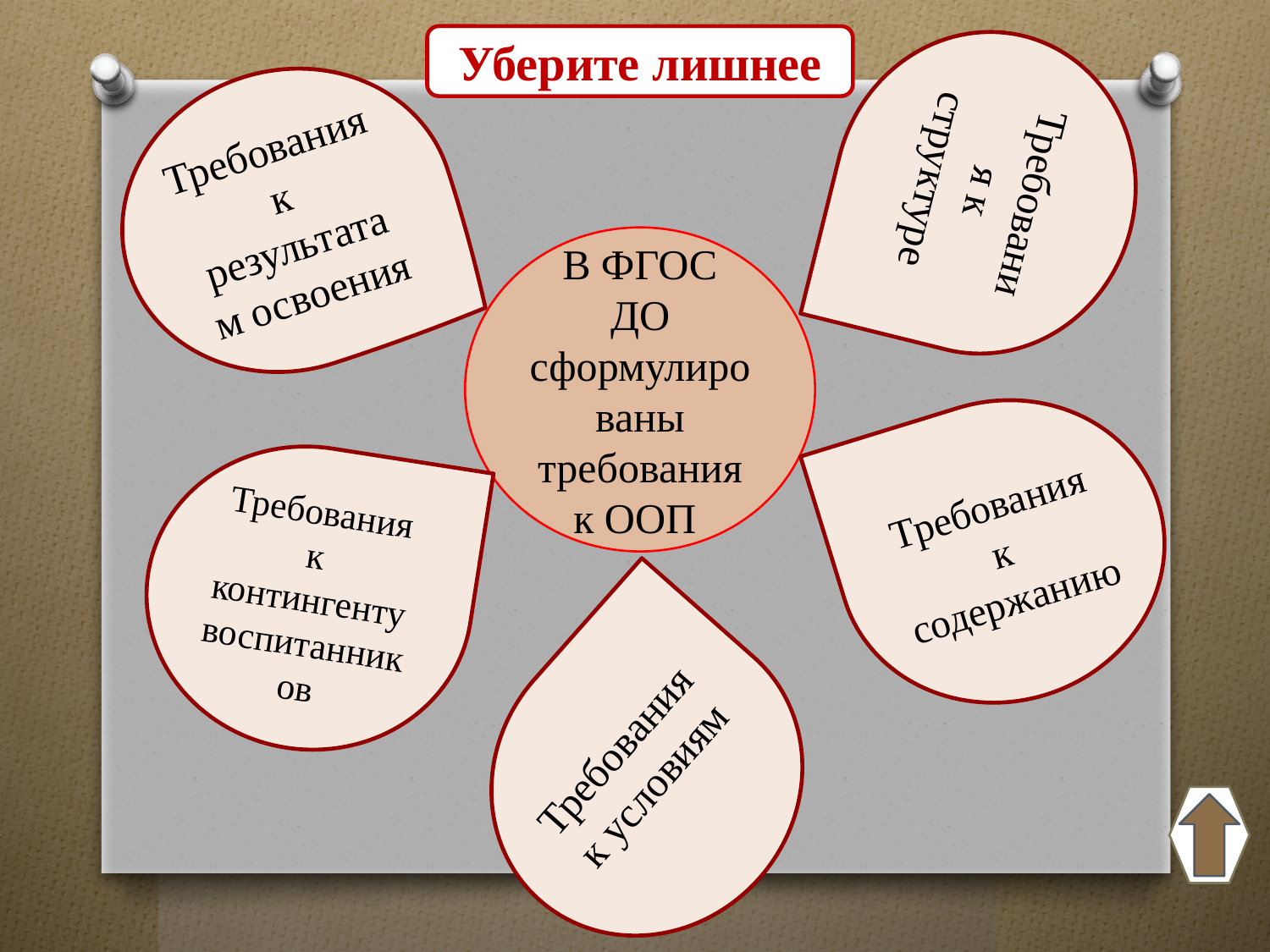

Уберите лишнее
Требования к структуре

Требования к результатам освоения

В ФГОС ДО сформулированы требования к ООП
Требования к содержанию
Требования к контингенту воспитанников
Требования к условиям